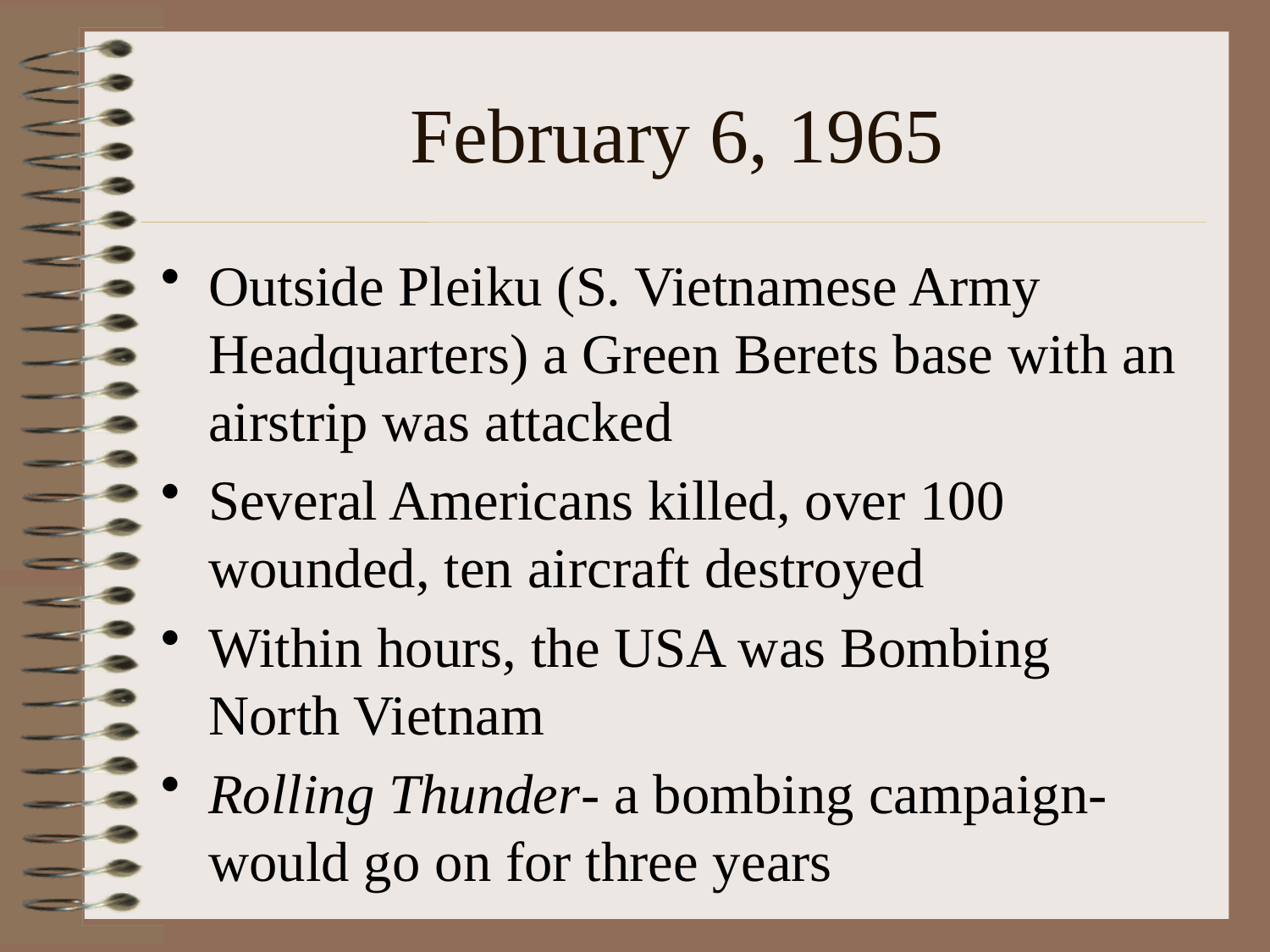

# February 6, 1965
Outside Pleiku (S. Vietnamese Army Headquarters) a Green Berets base with an airstrip was attacked
Several Americans killed, over 100 wounded, ten aircraft destroyed
Within hours, the USA was Bombing North Vietnam
Rolling Thunder- a bombing campaign- would go on for three years